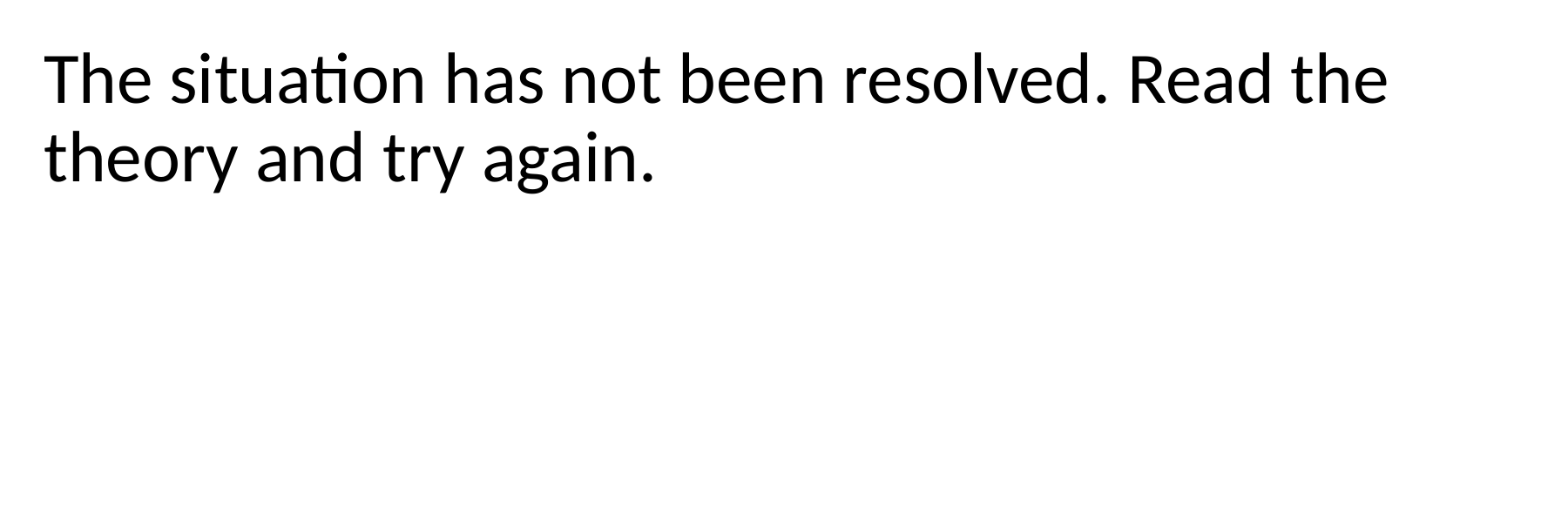

The situation has not been resolved. Read the theory and try again.